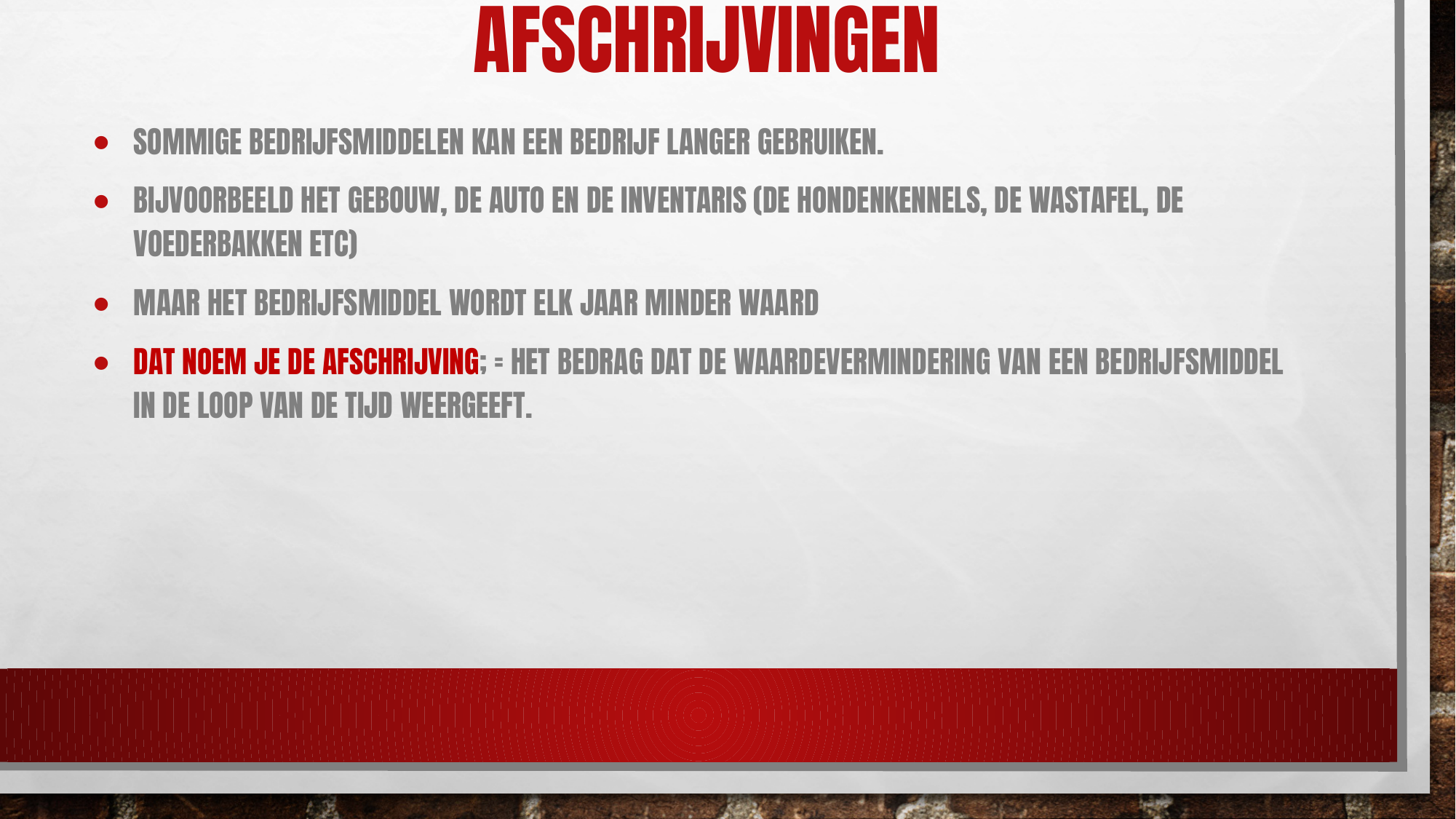

# afschrijvingen
Sommige bedrijfsmiddelen kan een bedrijf langer gebruiken.
Bijvoorbeeld het gebouw, de auto en de inventaris (de hondenkennels, de wastafel, de voederbakken etc)
Maar het bedrijfsmiddel wordt elk jaar minder waard
Dat noem je de afschrijving; = het bedrag dat de waardevermindering van een bedrijfsmiddel in de loop van de tijd weergeeft.